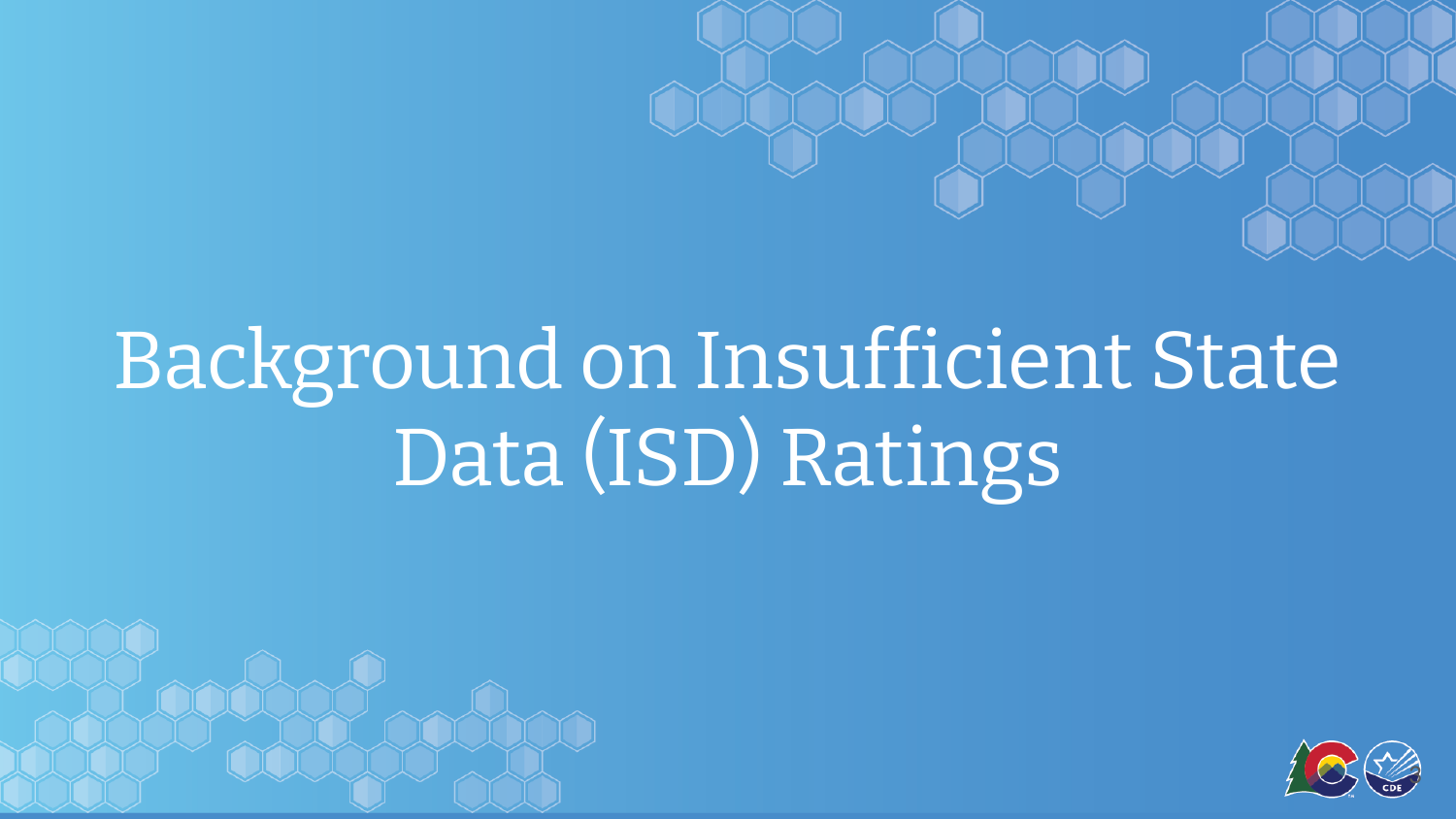

# Background on Insufficient State Data (ISD) Ratings
3